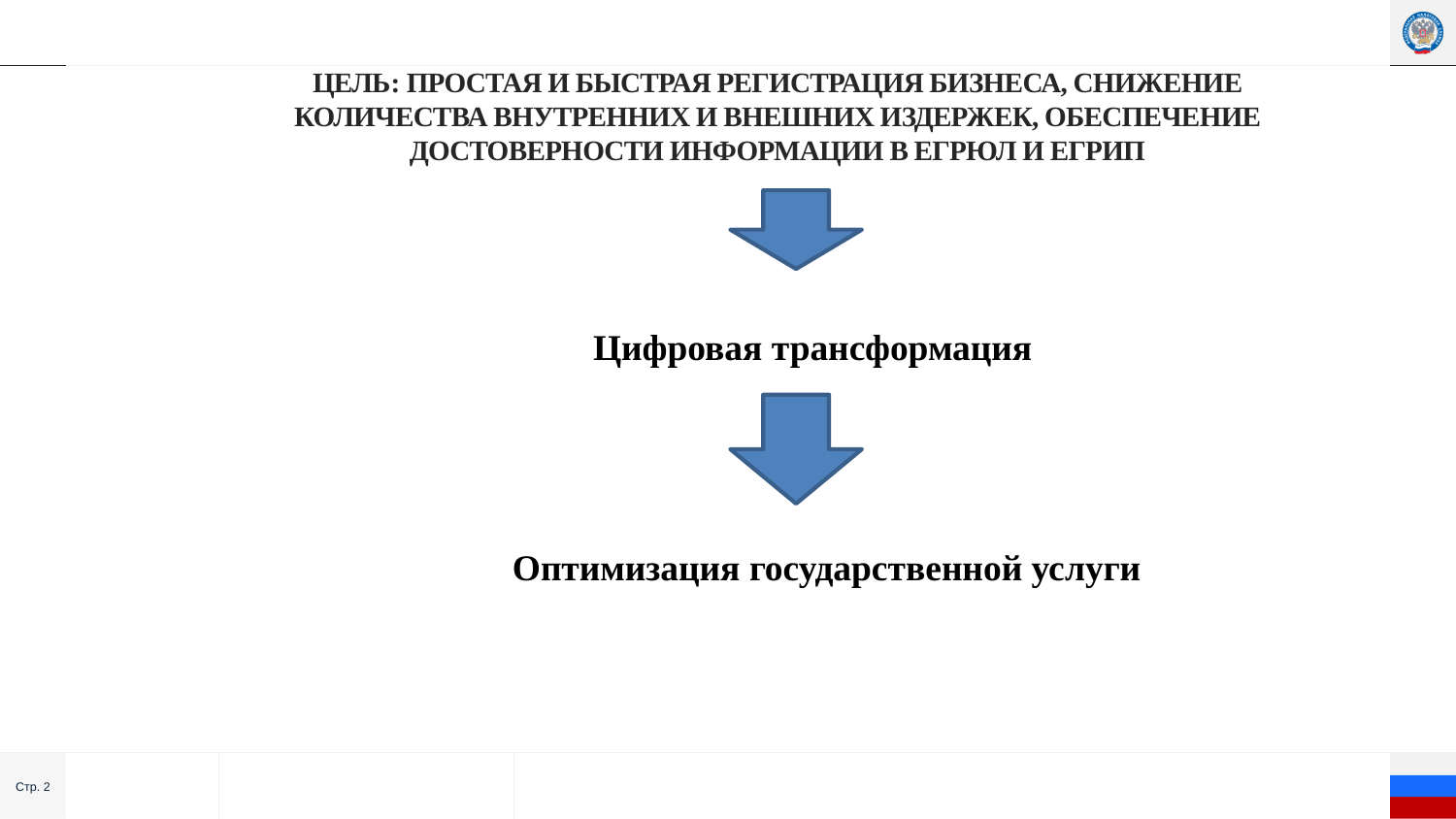

# Цель: Простая и быстрая регистрация бизнеса, снижение количества внутренних и внешних издержек, обеспечение достоверности информации в ЕГРЮЛ и ЕГРИП

            Цифровая трансформация

Оптимизация государственной услуги